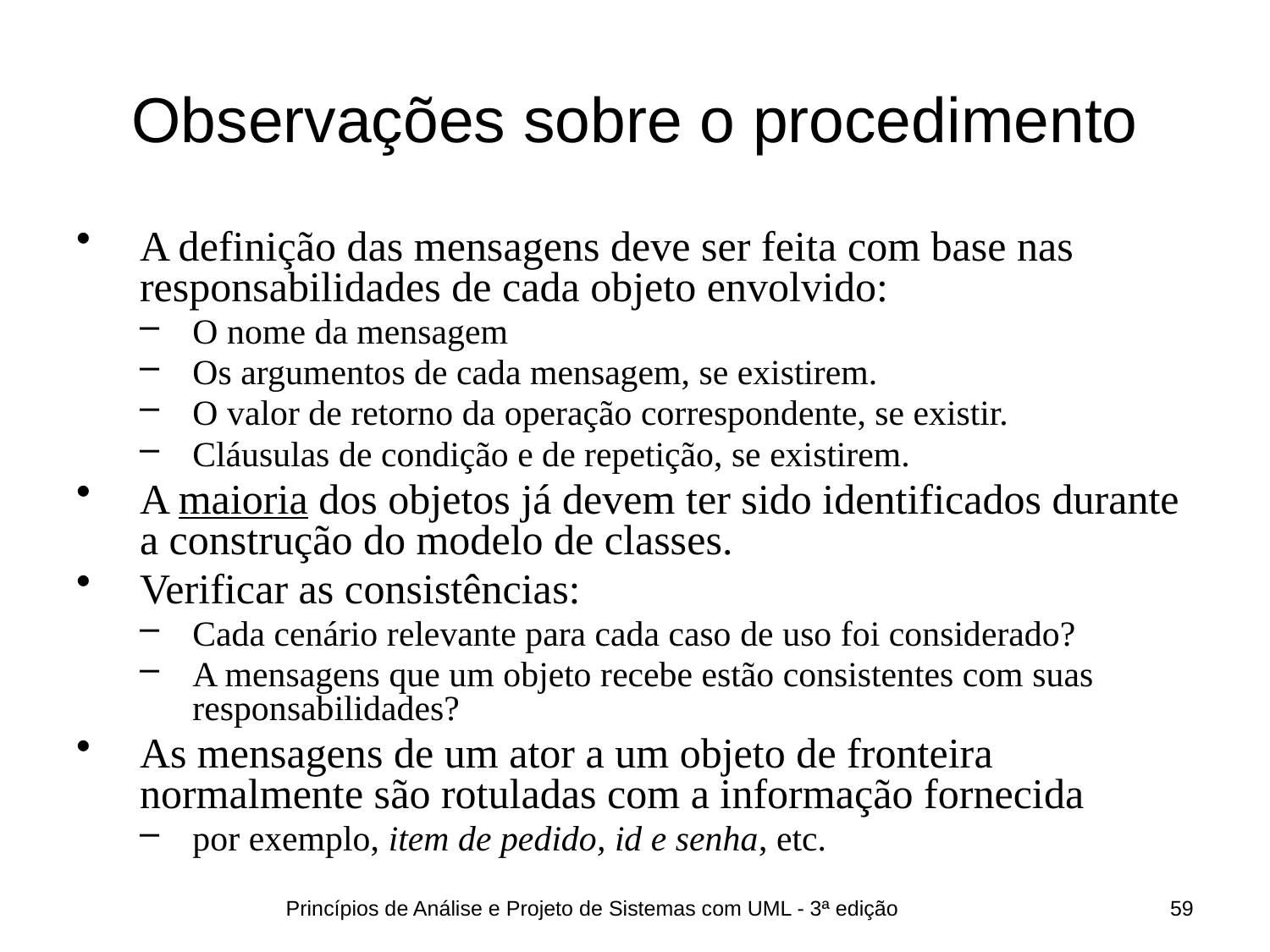

# Observações sobre o procedimento
A definição das mensagens deve ser feita com base nas responsabilidades de cada objeto envolvido:
O nome da mensagem
Os argumentos de cada mensagem, se existirem.
O valor de retorno da operação correspondente, se existir.
Cláusulas de condição e de repetição, se existirem.
A maioria dos objetos já devem ter sido identificados durante a construção do modelo de classes.
Verificar as consistências:
Cada cenário relevante para cada caso de uso foi considerado?
A mensagens que um objeto recebe estão consistentes com suas responsabilidades?
As mensagens de um ator a um objeto de fronteira normalmente são rotuladas com a informação fornecida
por exemplo, item de pedido, id e senha, etc.
Princípios de Análise e Projeto de Sistemas com UML - 3ª edição
59